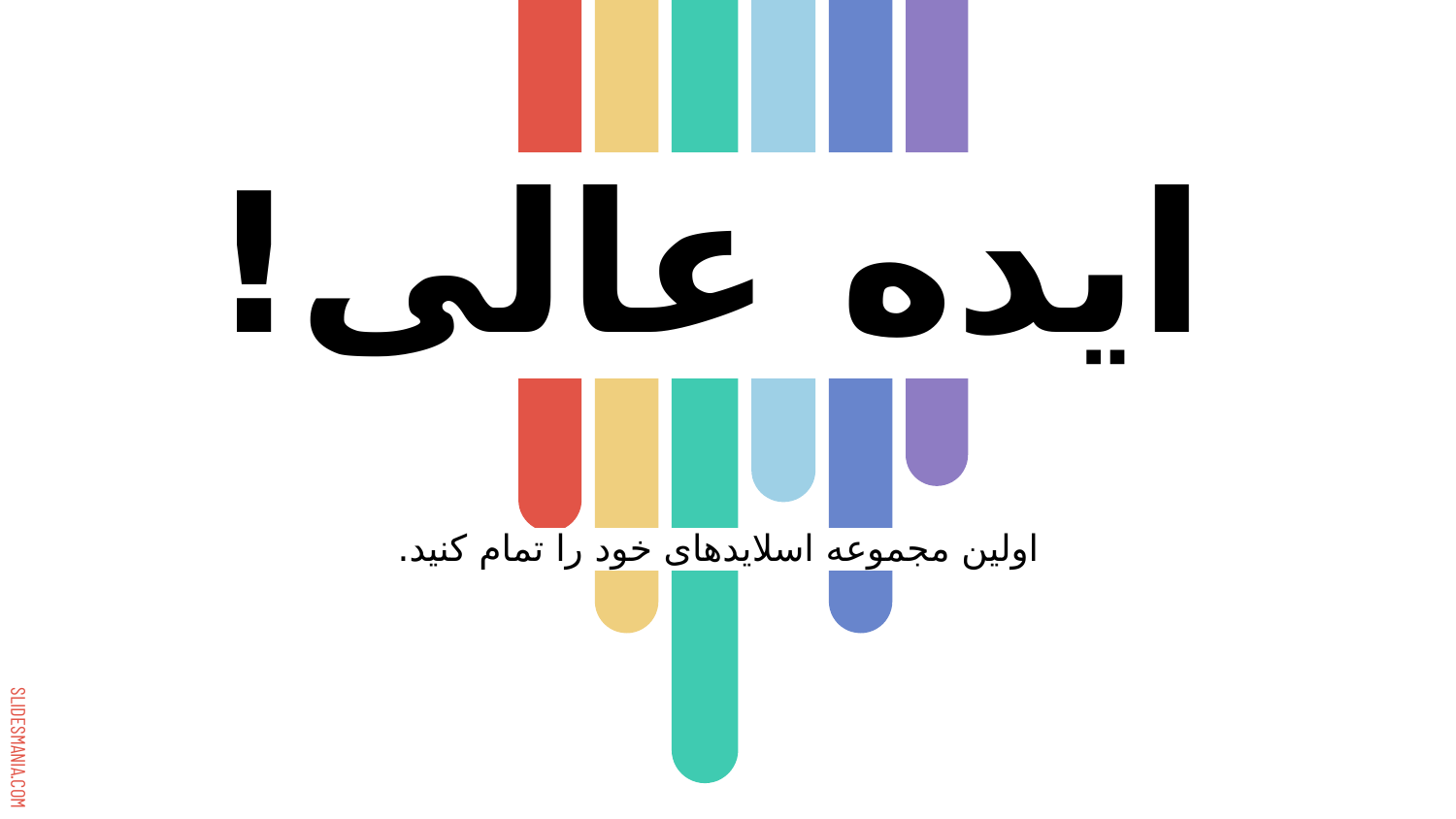

# ایده عالی!
اولین مجموعه اسلایدهای خود را تمام کنید.